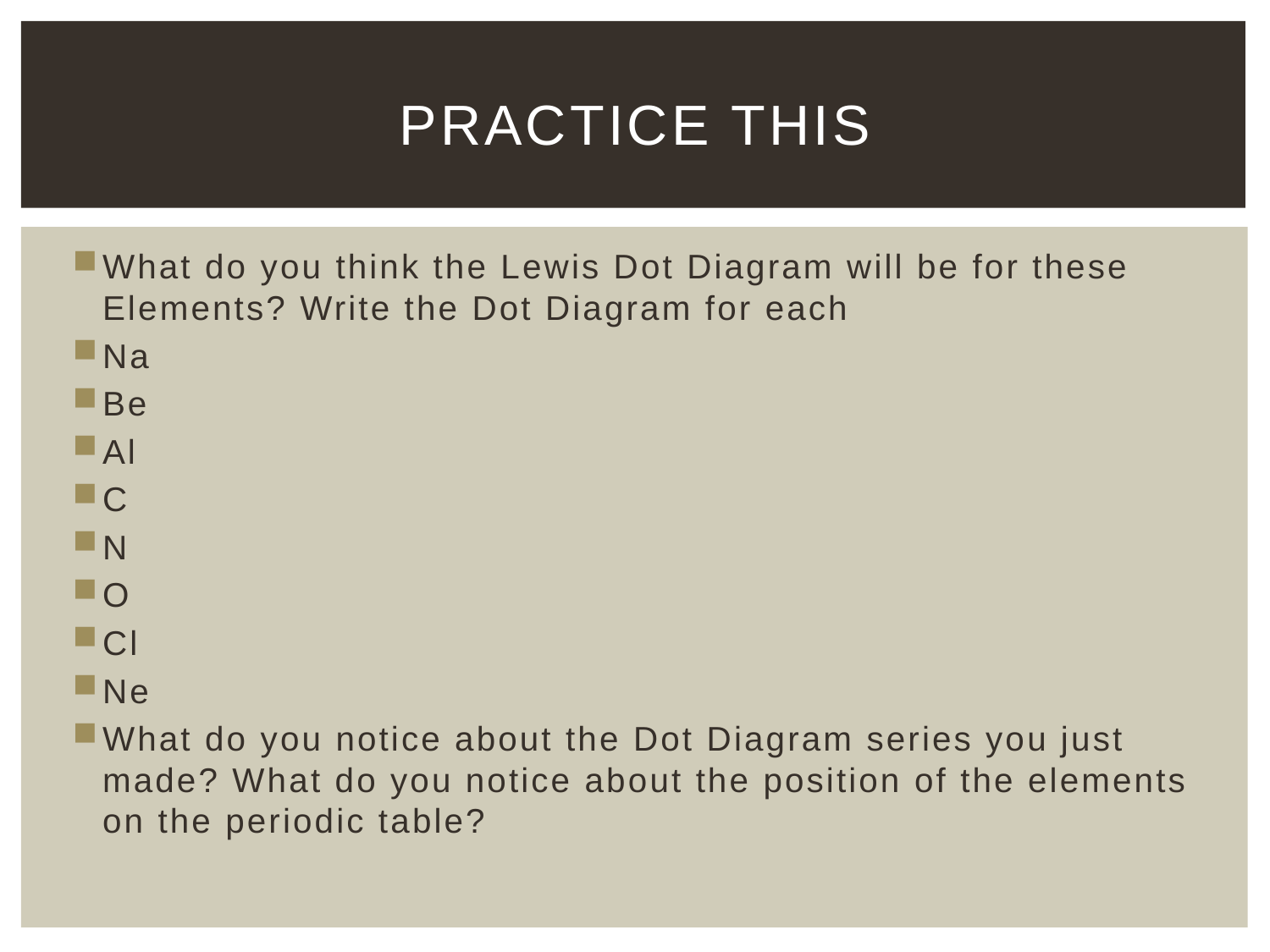

# Practice THis
What do you think the Lewis Dot Diagram will be for these Elements? Write the Dot Diagram for each
Na
Be
Al
C
N
O
Cl
Ne
What do you notice about the Dot Diagram series you just made? What do you notice about the position of the elements on the periodic table?